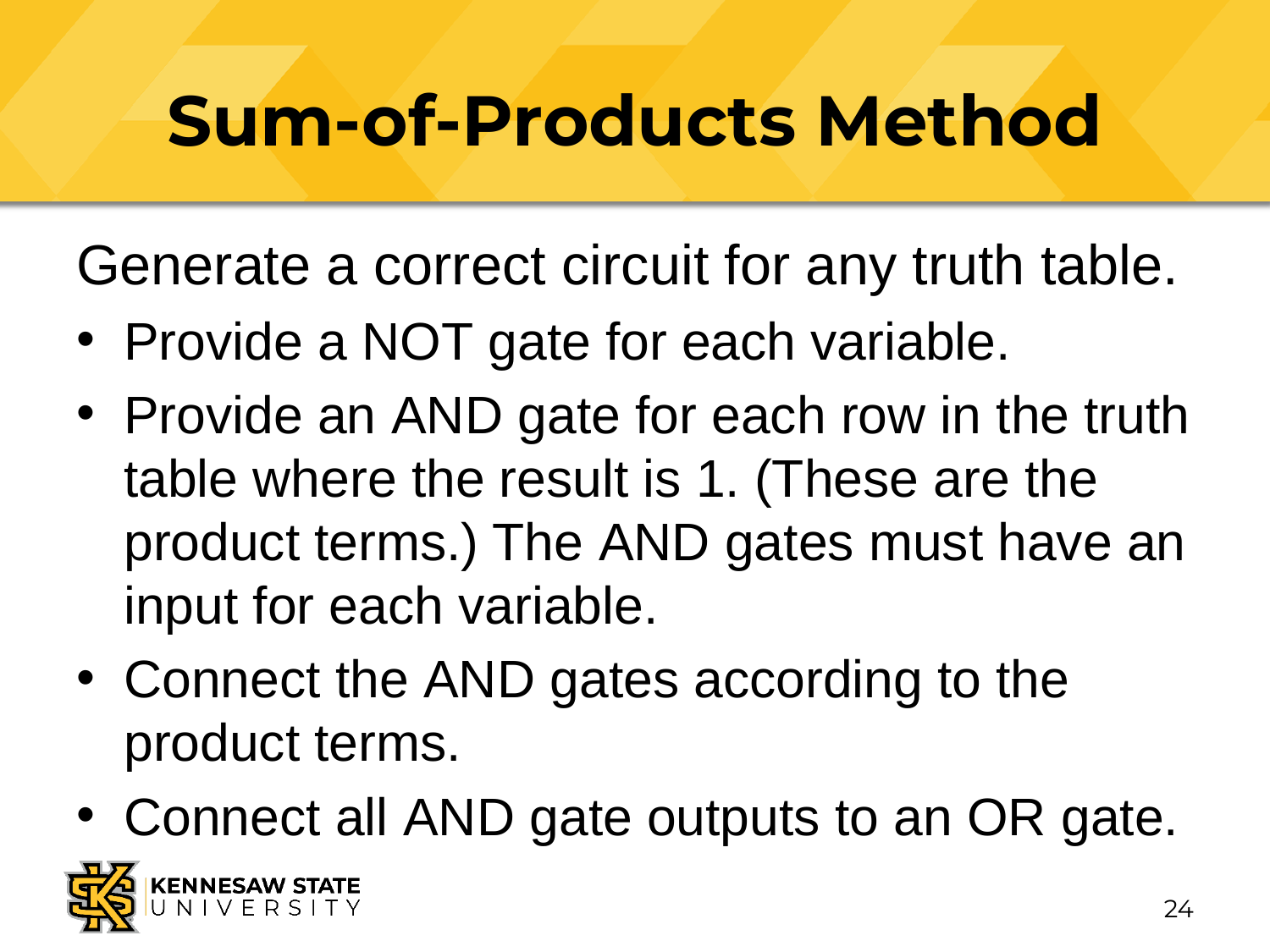

# Sum-of-Products Method
Generate a correct circuit for any truth table.
Provide a not gate for each variable.
Provide an and gate for each row in the truth table where the result is 1. (These are the product terms.) The and gates must have an input for each variable.
Connect the and gates according to the product terms.
Connect all and gate outputs to an or gate.
24